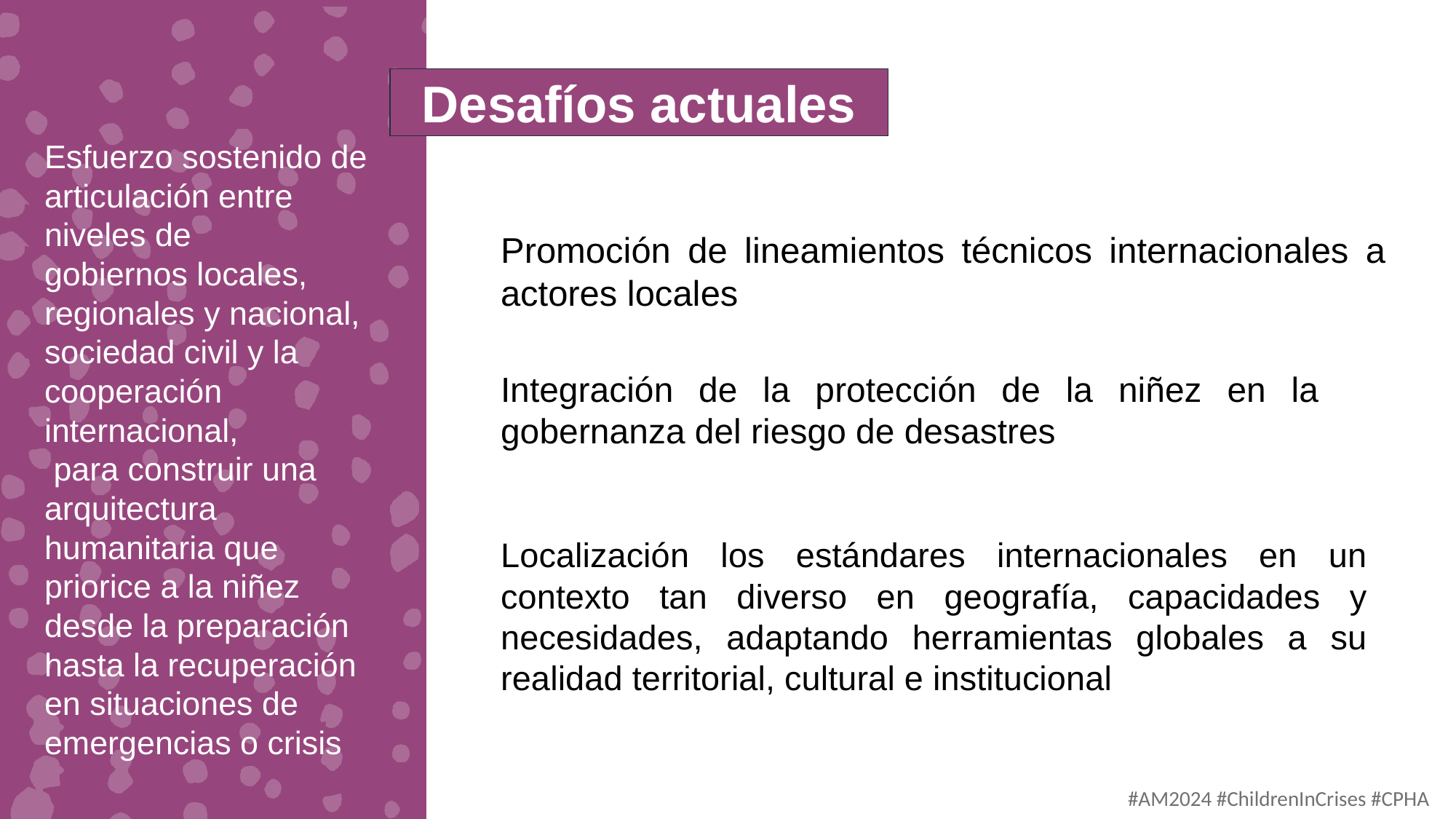

Desafíos actuales
Esfuerzo sostenido de articulación entre niveles de
gobiernos locales, regionales y nacional,  sociedad civil y la cooperación internacional,
 para construir una arquitectura humanitaria que priorice a la niñez desde la preparación hasta la recuperación en situaciones de emergencias o crisis
Promoción de lineamientos técnicos internacionales a actores locales
Integración de la protección de la niñez en la gobernanza del riesgo de desastres
Localización los estándares internacionales en un contexto tan diverso en geografía, capacidades y necesidades, adaptando herramientas globales a su realidad territorial, cultural e institucional
#AM2024 #ChildrenInCrises #CPHA